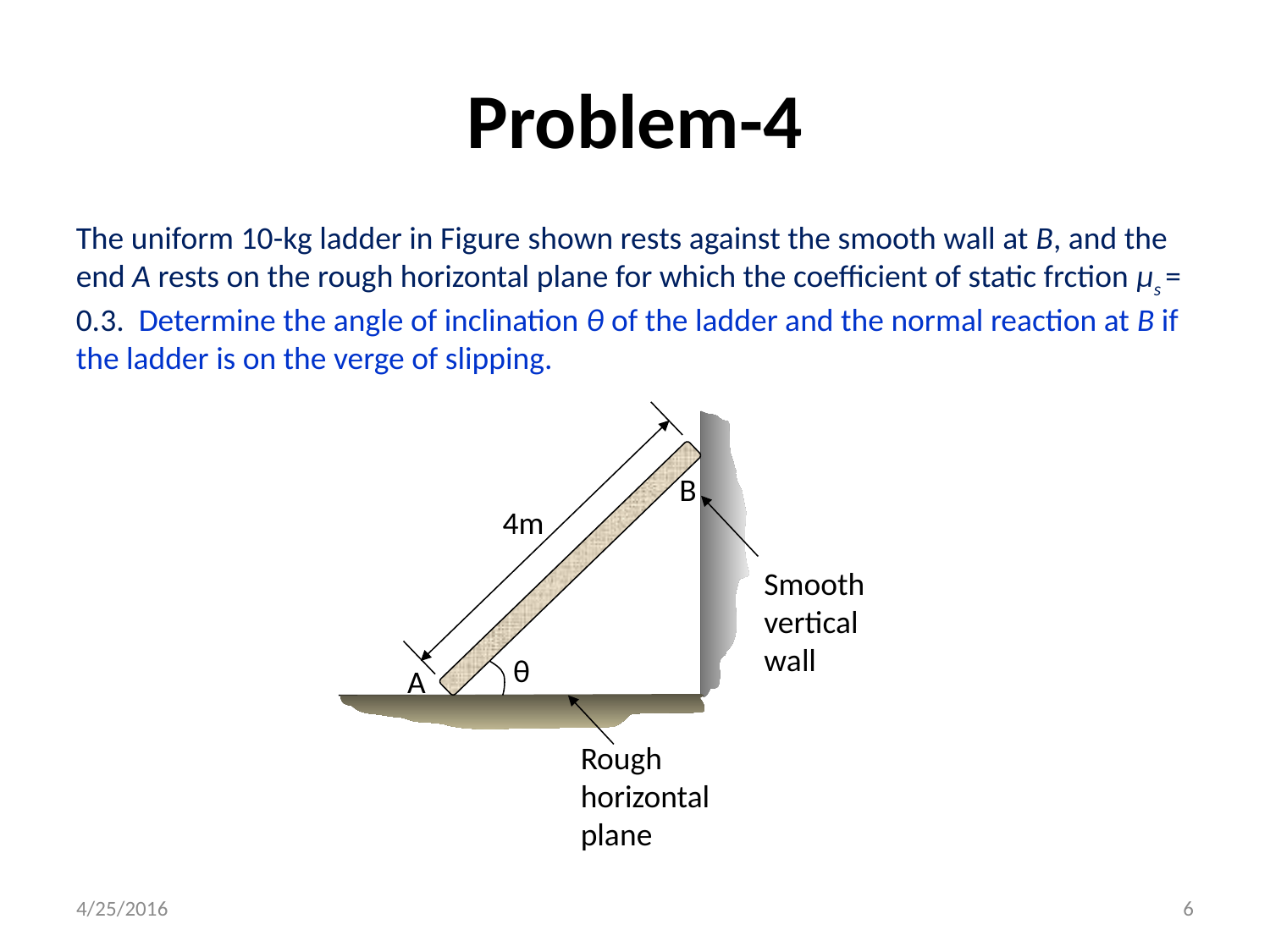

# Problem-4
The uniform 10-kg ladder in Figure shown rests against the smooth wall at B, and the end A rests on the rough horizontal plane for which the coefficient of static frction µs = 0.3.  Determine the angle of inclination θ of the ladder and the normal reaction at B if the ladder is on the verge of slipping.

B

4m

Smooth vertical wall

θ
A

Rough horizontal plane
4/25/2016
6